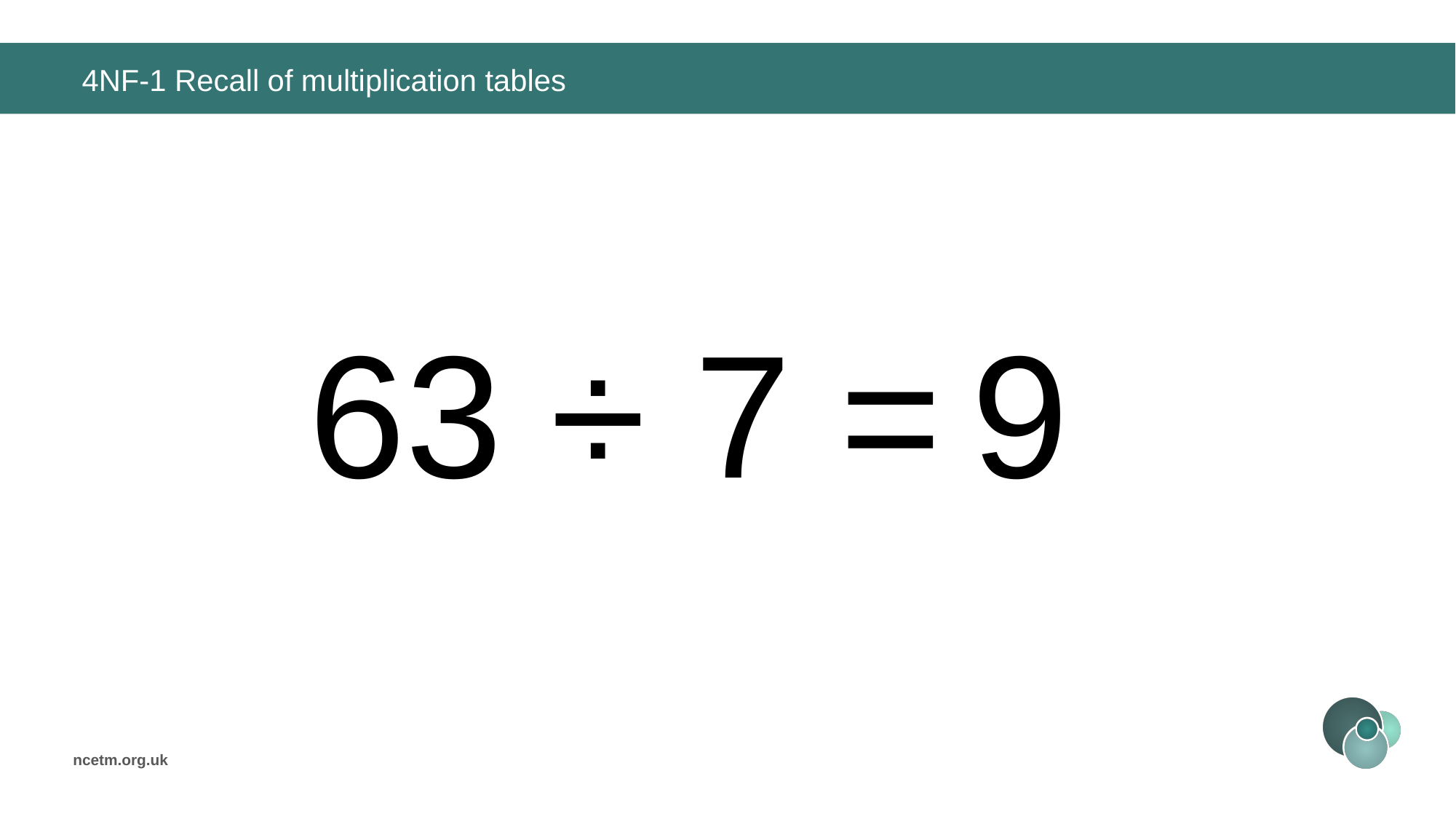

# 4NF-1 Recall of multiplication tables
63 ÷ 7 =
9